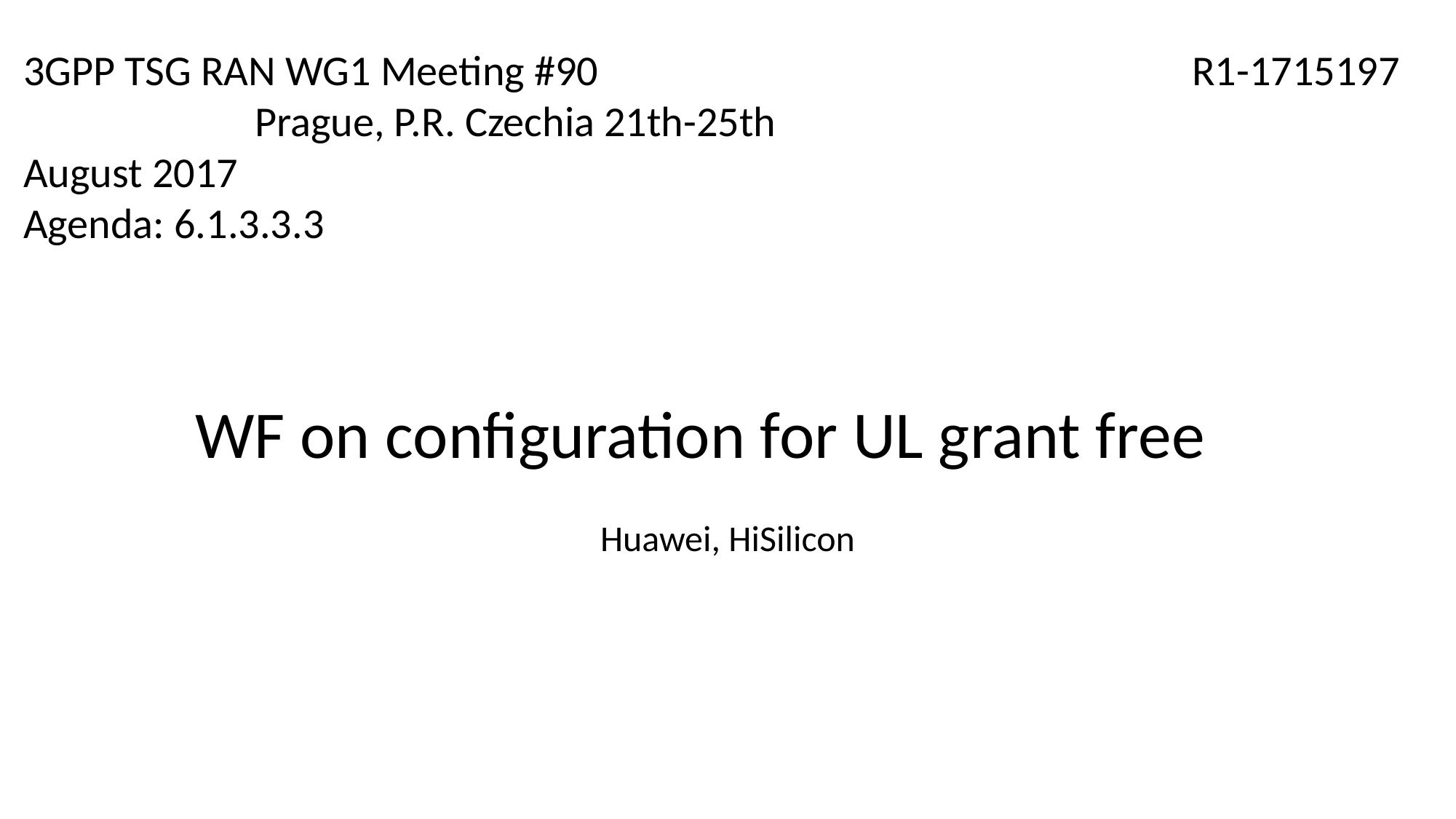

3GPP TSG RAN WG1 Meeting #90		                           Prague, P.R. Czechia 21th-25th August 2017
Agenda: 6.1.3.3.3
R1-1715197
# WF on configuration for UL grant free
Huawei, HiSilicon